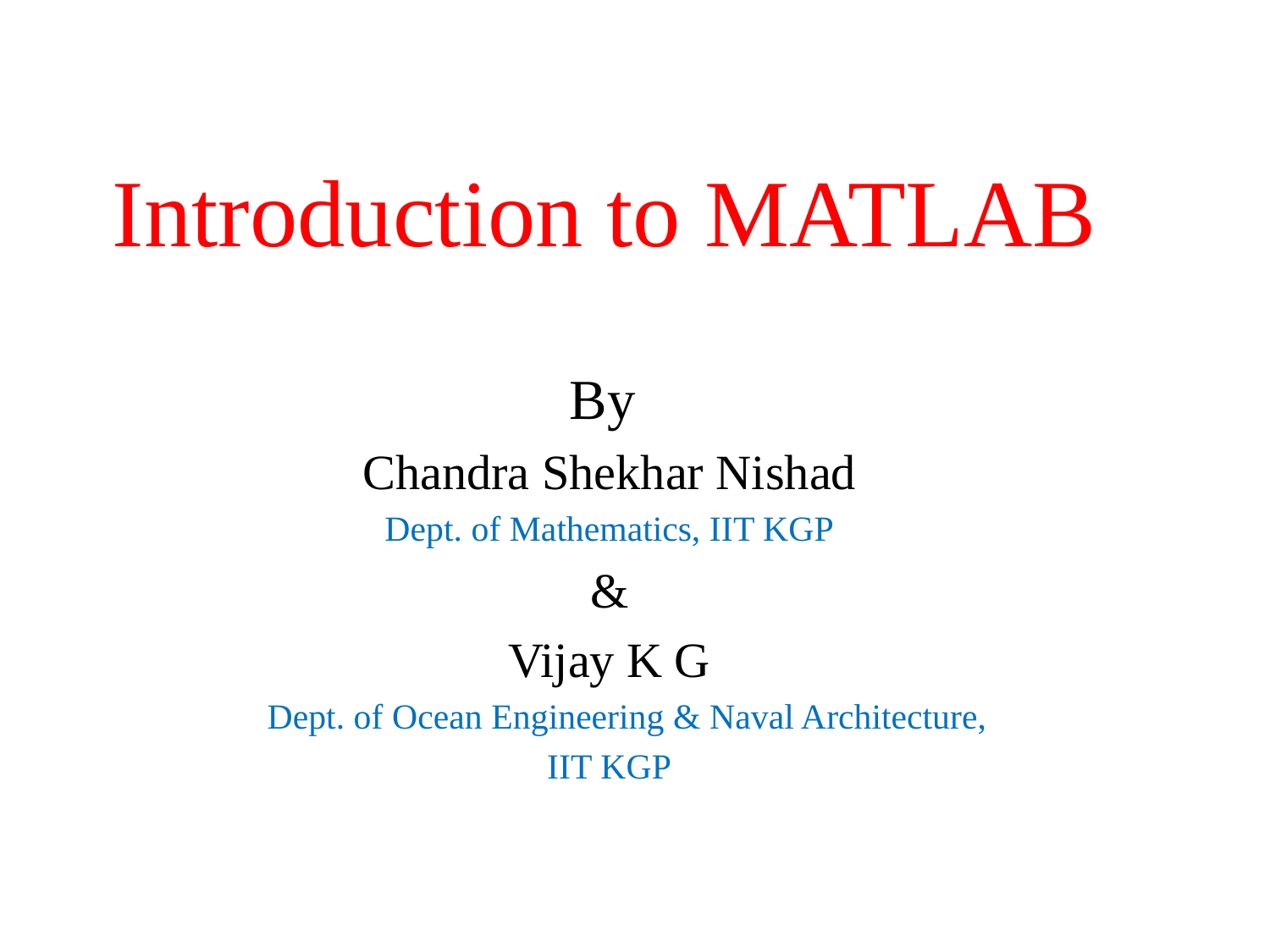

# Introduction to MATLAB
By
Chandra Shekhar Nishad
Dept. of Mathematics, IIT KGP
&
Vijay K G
     Dept. of Ocean Engineering & Naval Architecture,
IIT KGP